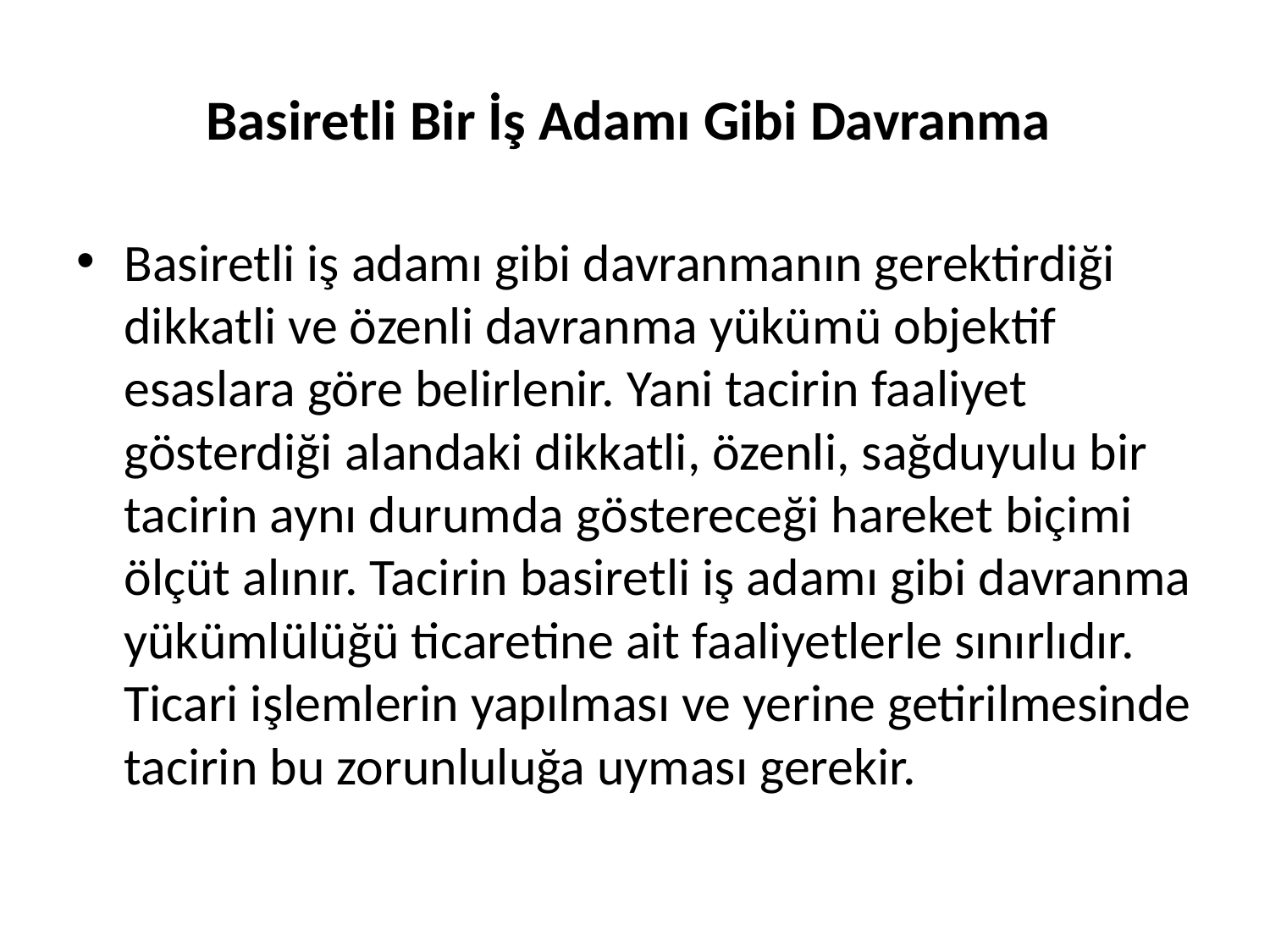

# Basiretli Bir İş Adamı Gibi Davranma
Basiretli iş adamı gibi davranmanın gerektirdiği dikkatli ve özenli davranma yükümü objektif esaslara göre belirlenir. Yani tacirin faaliyet gösterdiği alandaki dikkatli, özenli, sağduyulu bir tacirin aynı durumda göstereceği hareket biçimi ölçüt alınır. Tacirin basiretli iş adamı gibi davranma yükümlülüğü ticaretine ait faaliyetlerle sınırlıdır. Ticari işlemlerin yapılması ve yerine getirilmesinde tacirin bu zorunluluğa uyması gerekir.